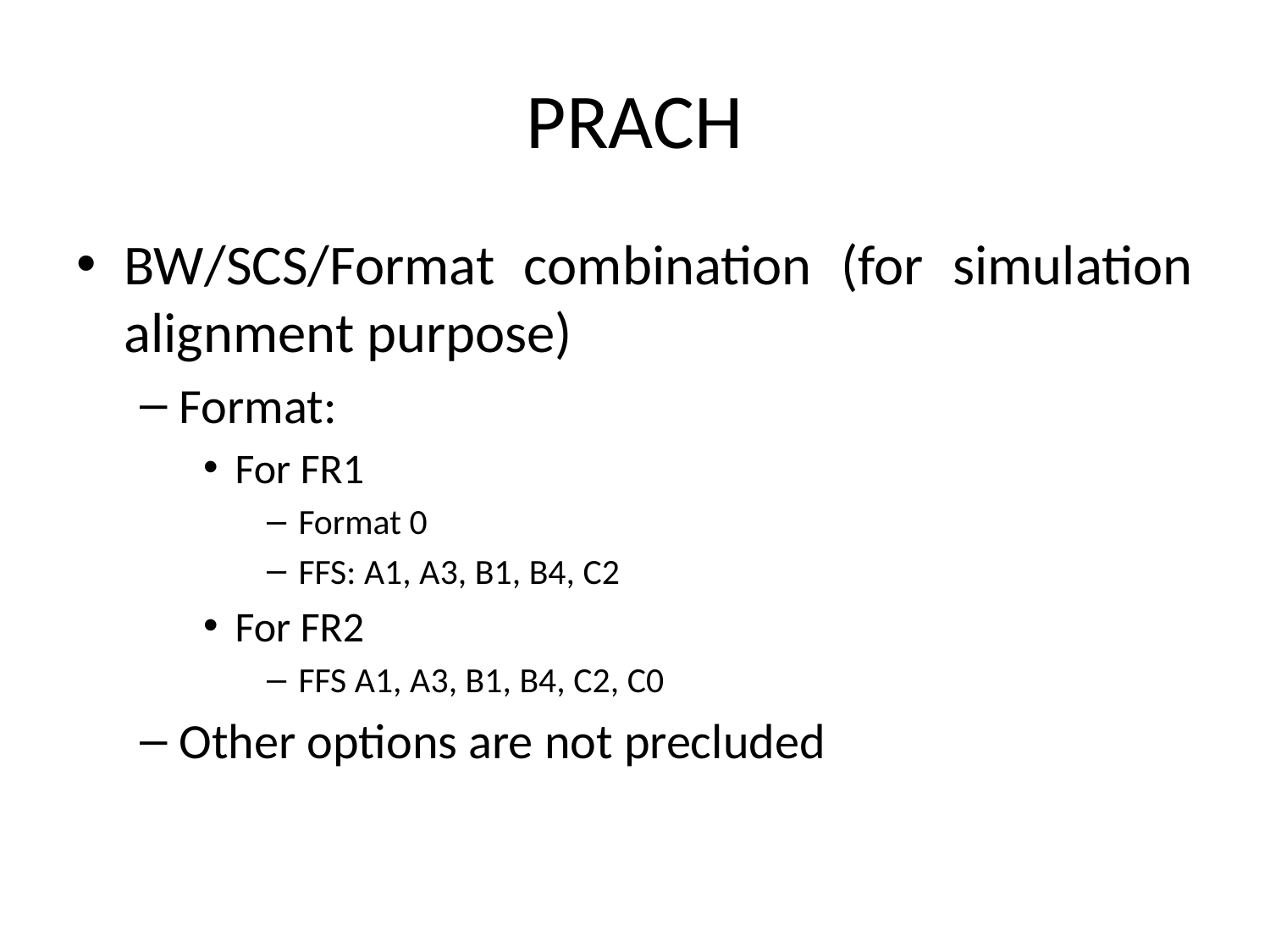

# PRACH
BW/SCS/Format combination (for simulation alignment purpose)
Format:
For FR1
Format 0
FFS: A1, A3, B1, B4, C2
For FR2
FFS A1, A3, B1, B4, C2, C0
Other options are not precluded